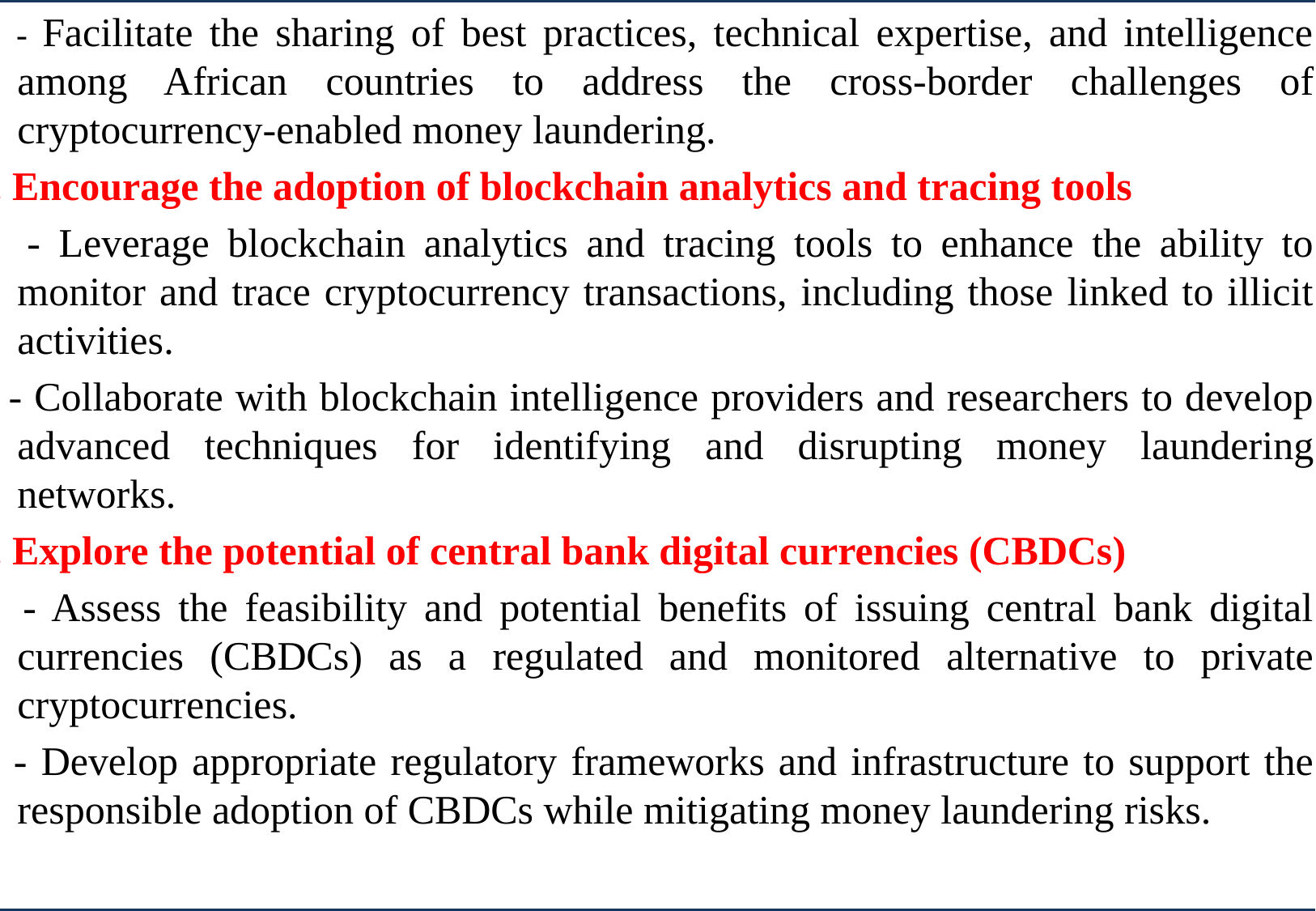

- Facilitate the sharing of best practices, technical expertise, and intelligence among African countries to address the cross-border challenges of cryptocurrency-enabled money laundering.
7. Encourage the adoption of blockchain analytics and tracing tools
   - Leverage blockchain analytics and tracing tools to enhance the ability to monitor and trace cryptocurrency transactions, including those linked to illicit activities.
   - Collaborate with blockchain intelligence providers and researchers to develop advanced techniques for identifying and disrupting money laundering networks.
8. Explore the potential of central bank digital currencies (CBDCs)
   - Assess the feasibility and potential benefits of issuing central bank digital currencies (CBDCs) as a regulated and monitored alternative to private cryptocurrencies.
   - Develop appropriate regulatory frameworks and infrastructure to support the responsible adoption of CBDCs while mitigating money laundering risks.